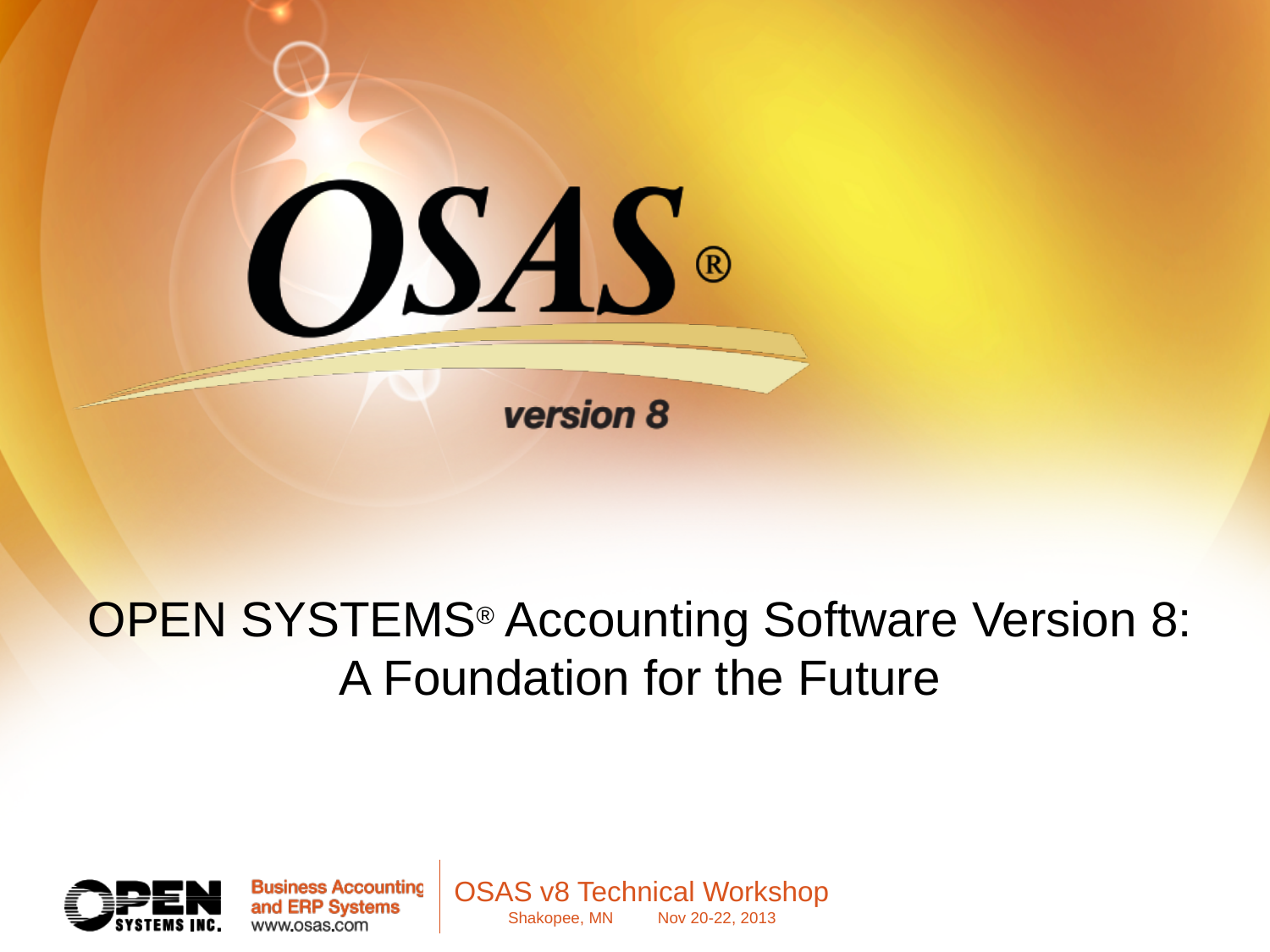

# OPEN SYSTEMS® Accounting Software Version 8: A Foundation for the Future